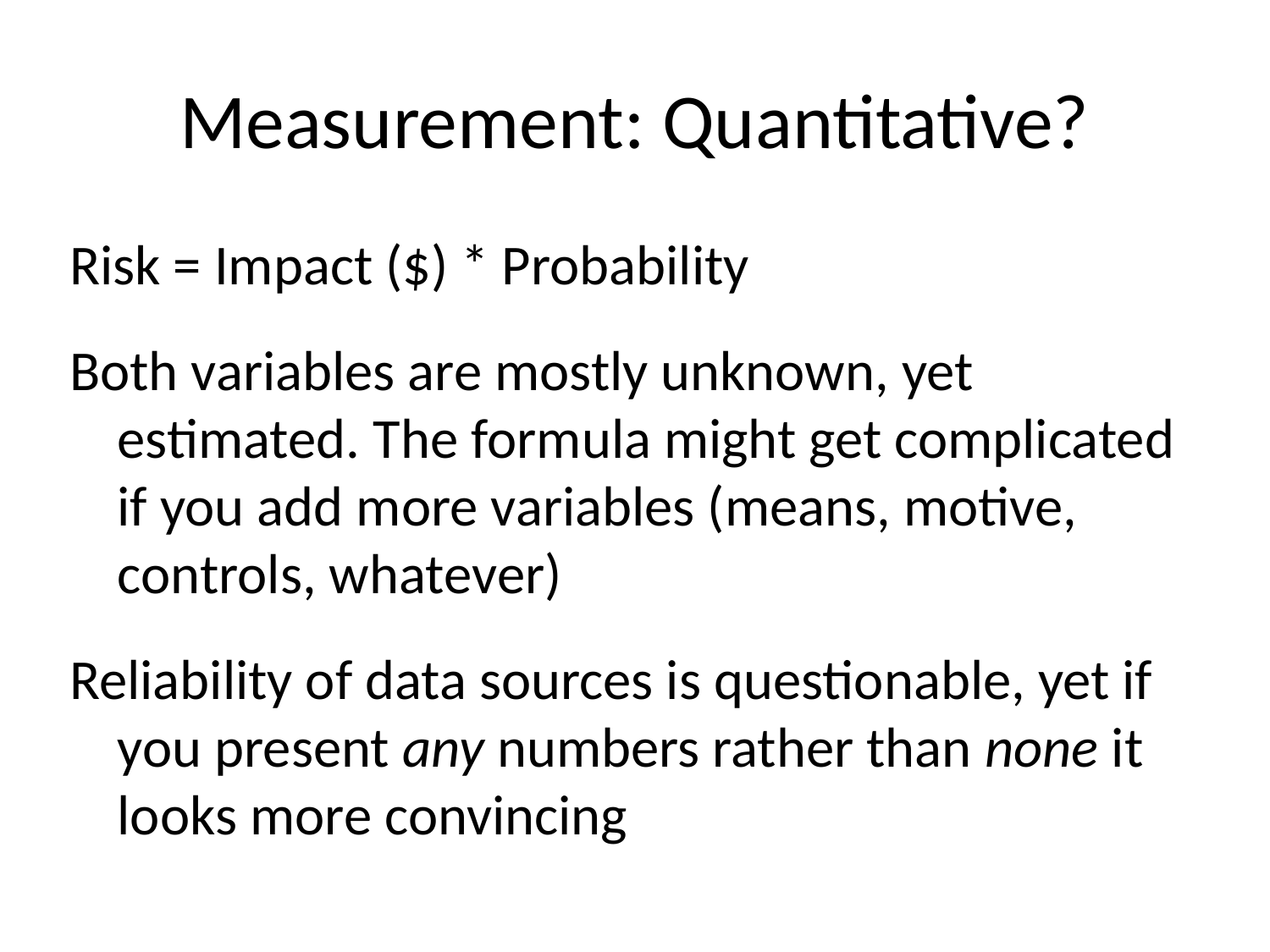

Measurement: Quantitative?
Risk = Impact ($) * Probability

Both variables are mostly unknown, yet estimated. The formula might get complicated if you add more variables (means, motive, controls, whatever)

Reliability of data sources is questionable, yet if you present any numbers rather than none it looks more convincing